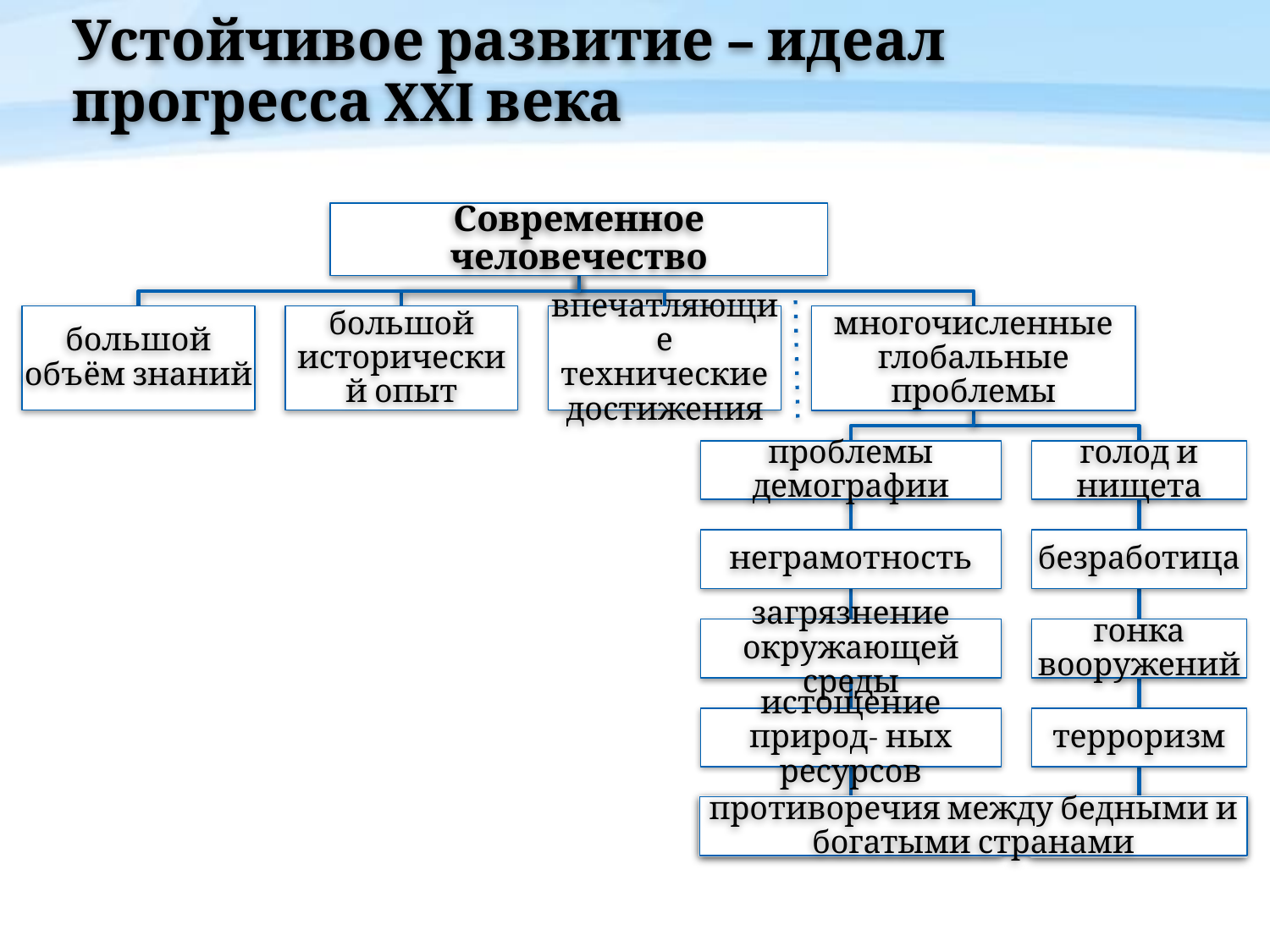

# Устойчивое развитие – идеал прогресса XXI века

Современное человечество

большой объём знаний

большой исторический опыт

впечатляющие технические достижения

многочисленные глобальные проблемы

проблемы демографии

голод и нищета

неграмотность

безработица

загрязнение окружающей среды

гонка вооружений

истощение природ- ных ресурсов

терроризм

противоречия между бедными и богатыми странами